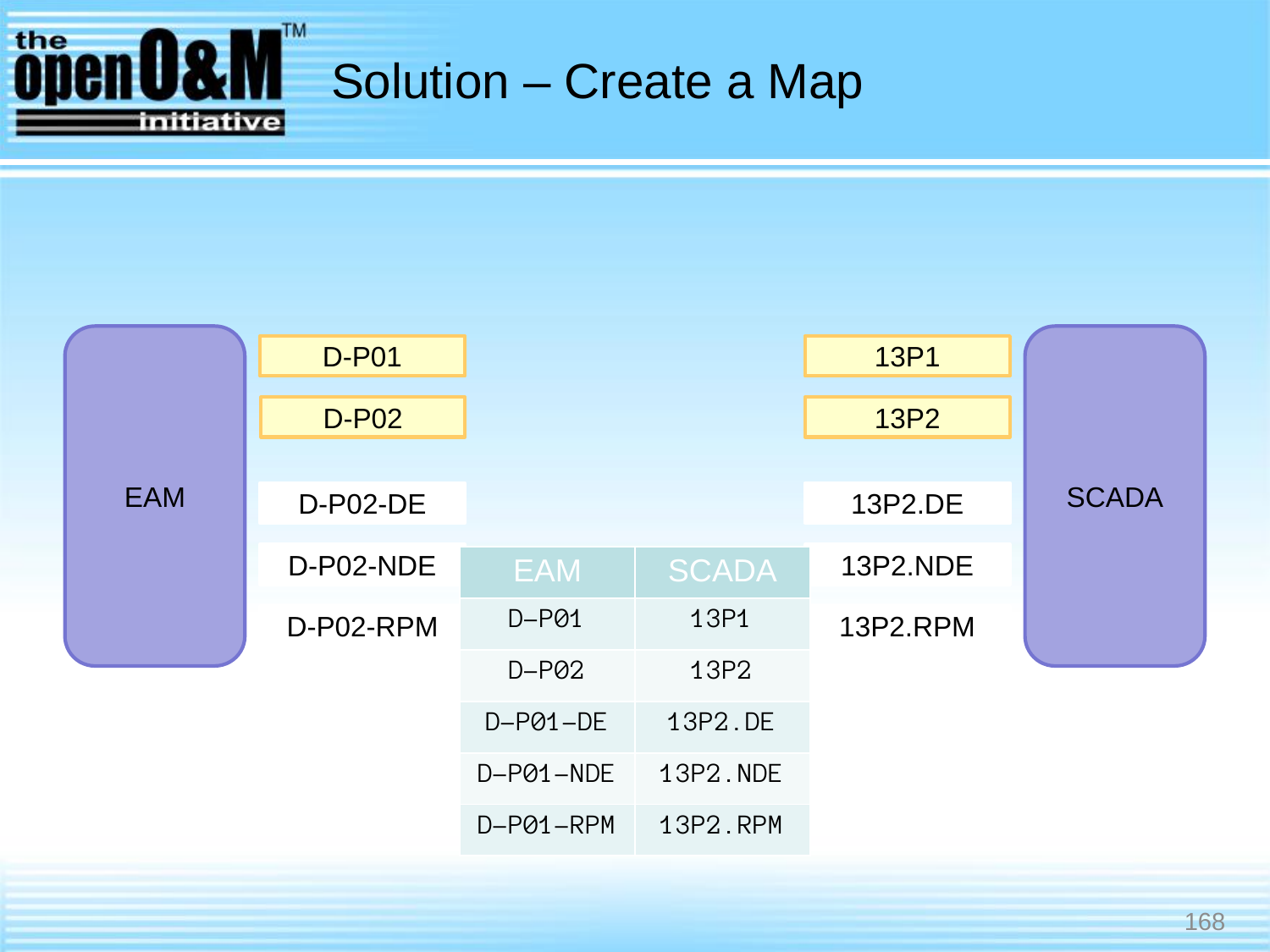

# Solution – Create a Map
EAM
SCADA
D-P01
13P1
D-P02
13P2
D-P02-DE
13P2.DE
D-P02-NDE
13P2.NDE
| EAM | SCADA |
| --- | --- |
| D-P01 | 13P1 |
| D-P02 | 13P2 |
| D-P01-DE | 13P2.DE |
| D-P01-NDE | 13P2.NDE |
| D-P01-RPM | 13P2.RPM |
D-P02-RPM
13P2.RPM
168